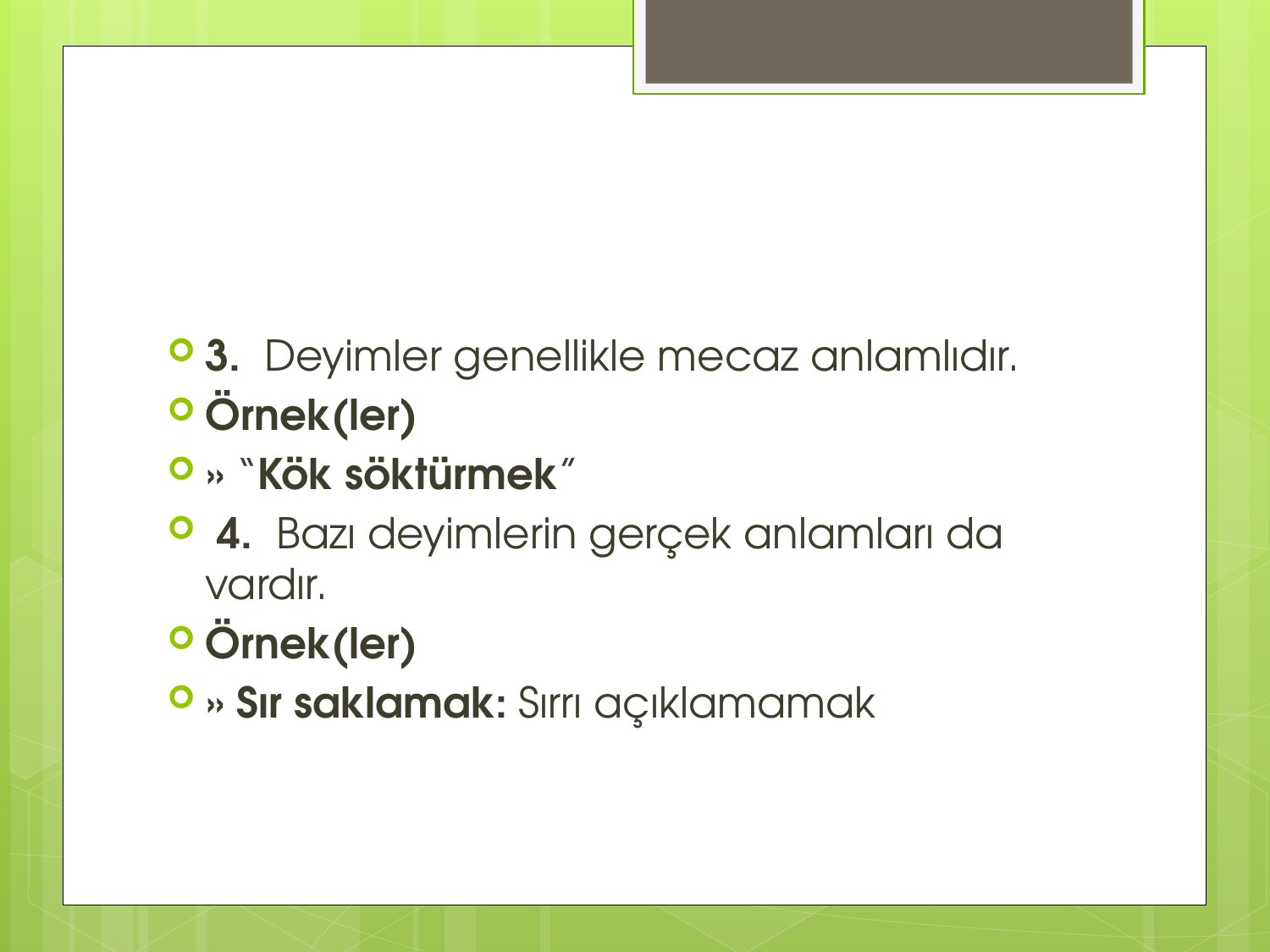

#
3.  Deyimler genellikle mecaz anlamlıdır.
Örnek(ler)
» “Kök söktürmek”
 4.  Bazı deyimlerin gerçek anlamları da vardır.
Örnek(ler)
» Sır saklamak: Sırrı açıklamamak